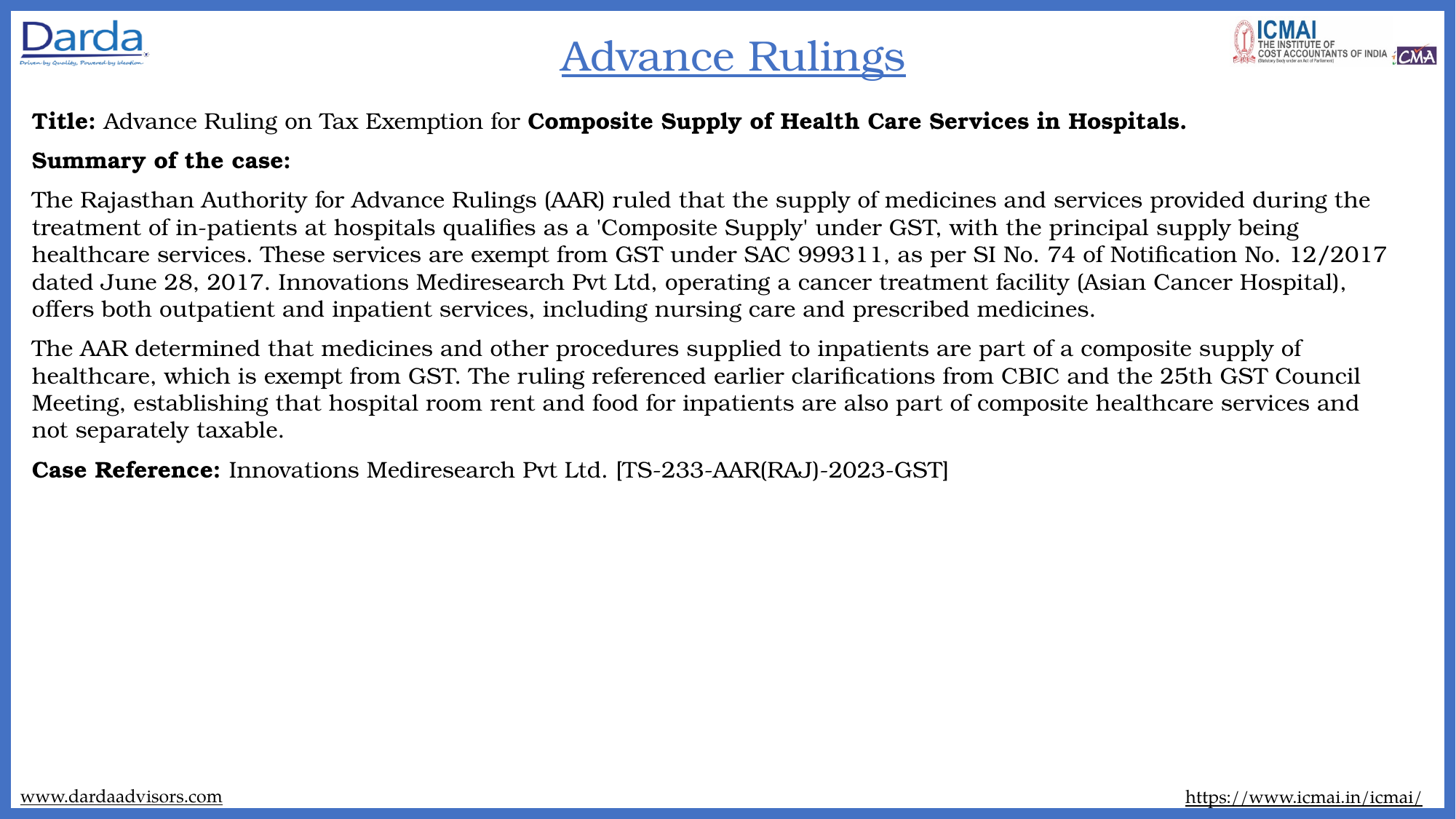

Advance Rulings
Title: Advance Ruling on Tax Exemption for Composite Supply of Health Care Services in Hospitals.
Summary of the case:
The Rajasthan Authority for Advance Rulings (AAR) ruled that the supply of medicines and services provided during the treatment of in-patients at hospitals qualifies as a 'Composite Supply' under GST, with the principal supply being healthcare services. These services are exempt from GST under SAC 999311, as per SI No. 74 of Notification No. 12/2017 dated June 28, 2017. Innovations Mediresearch Pvt Ltd, operating a cancer treatment facility (Asian Cancer Hospital), offers both outpatient and inpatient services, including nursing care and prescribed medicines.
The AAR determined that medicines and other procedures supplied to inpatients are part of a composite supply of healthcare, which is exempt from GST. The ruling referenced earlier clarifications from CBIC and the 25th GST Council Meeting, establishing that hospital room rent and food for inpatients are also part of composite healthcare services and not separately taxable.
Case Reference: Innovations Mediresearch Pvt Ltd. [TS-233-AAR(RAJ)-2023-GST]